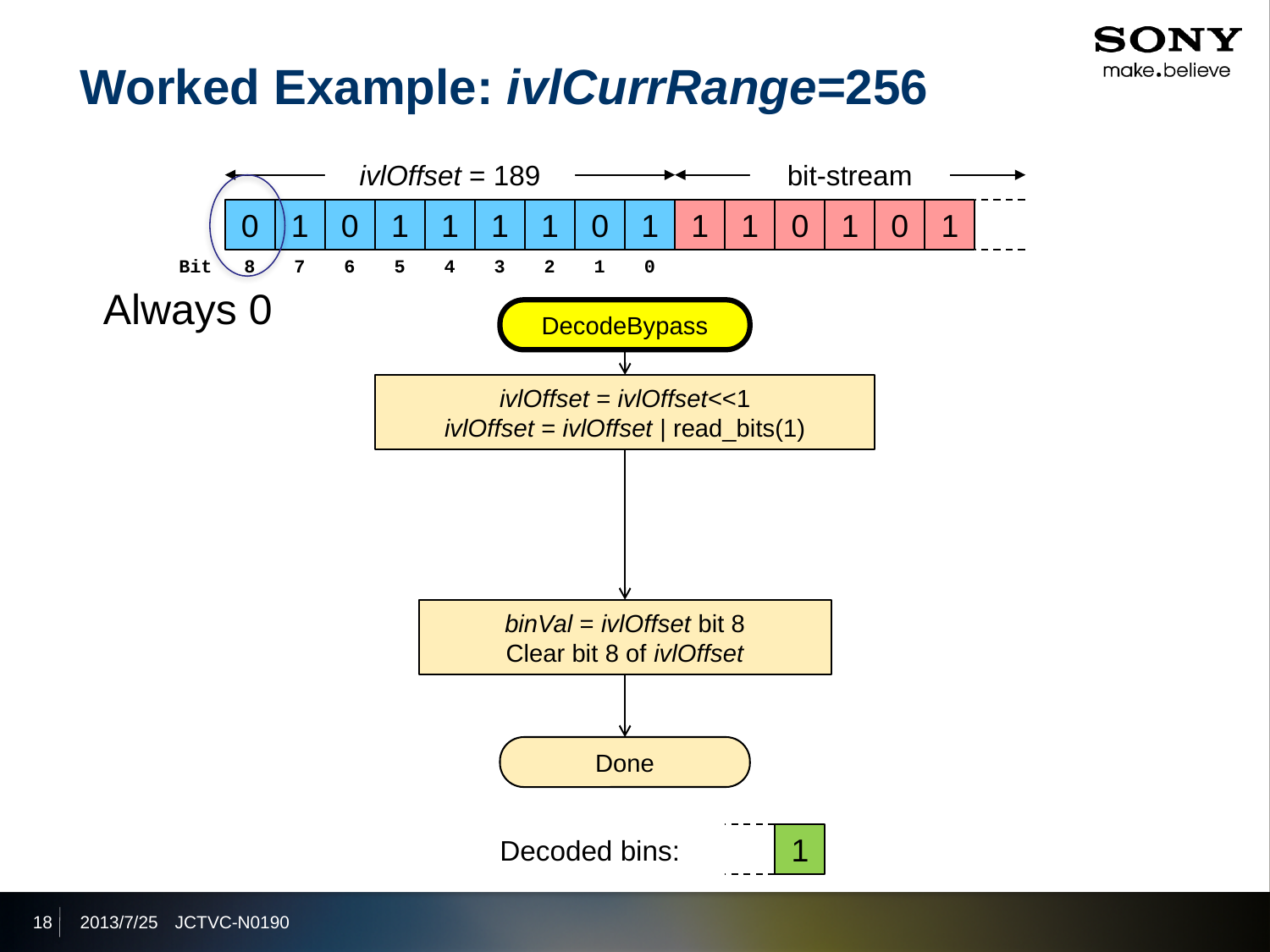

# Worked Example: ivlCurrRange=256
ivlOffset = 189
bit-stream

0
1
0
1
1
1
1
0
1
1
1
0
1
0
1
Bit
8
7
6
5
4
3
2
1
0
Always 0
DecodeBypass
ivlOffset = ivlOffset<<1
ivlOffset = ivlOffset | read_bits(1)
binVal = ivlOffset bit 8
Clear bit 8 of ivlOffset
Done
Decoded bins:
1
18
2013/7/25
JCTVC-N0190